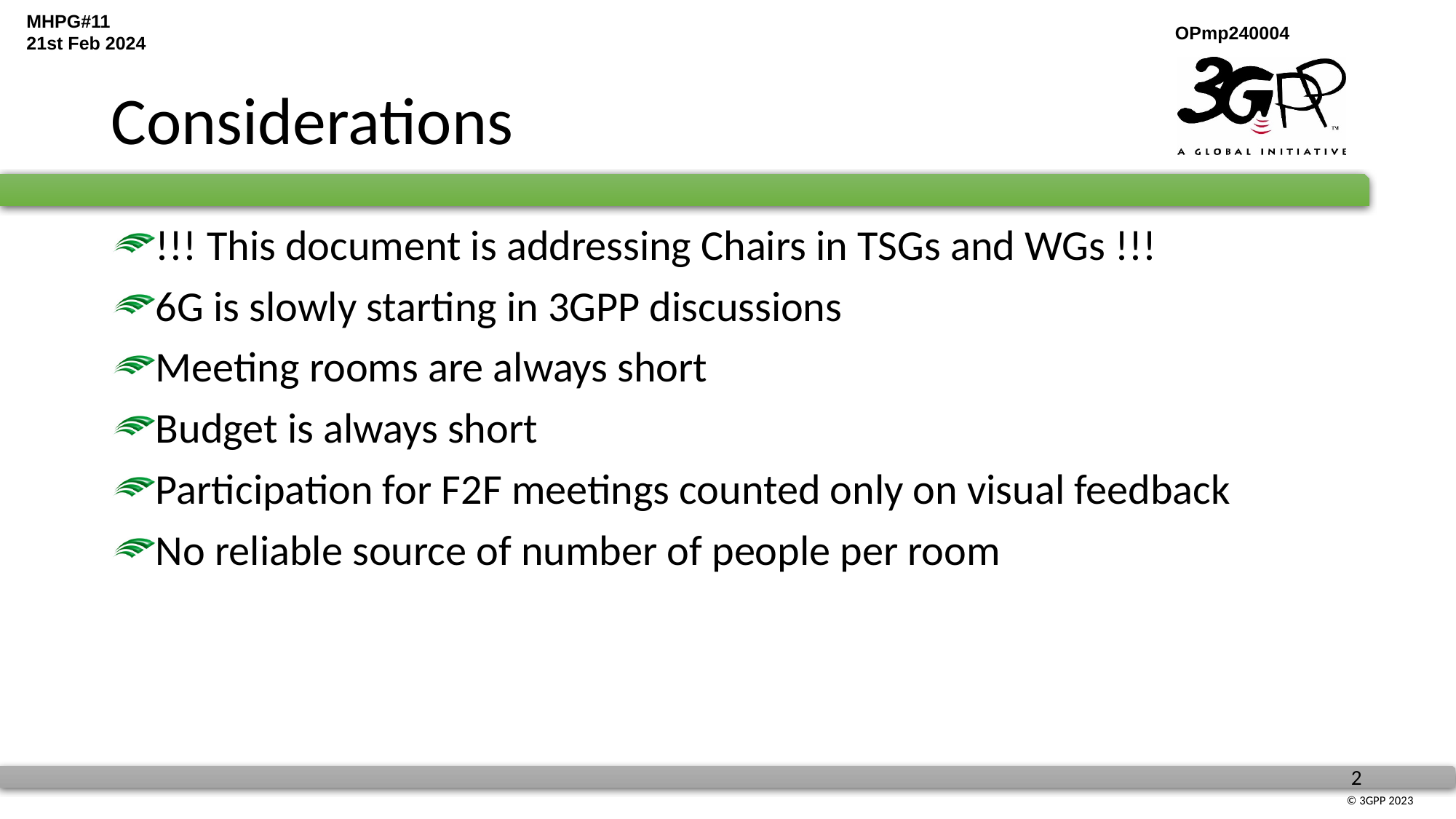

# Considerations
!!! This document is addressing Chairs in TSGs and WGs !!!
6G is slowly starting in 3GPP discussions
Meeting rooms are always short
Budget is always short
Participation for F2F meetings counted only on visual feedback
No reliable source of number of people per room